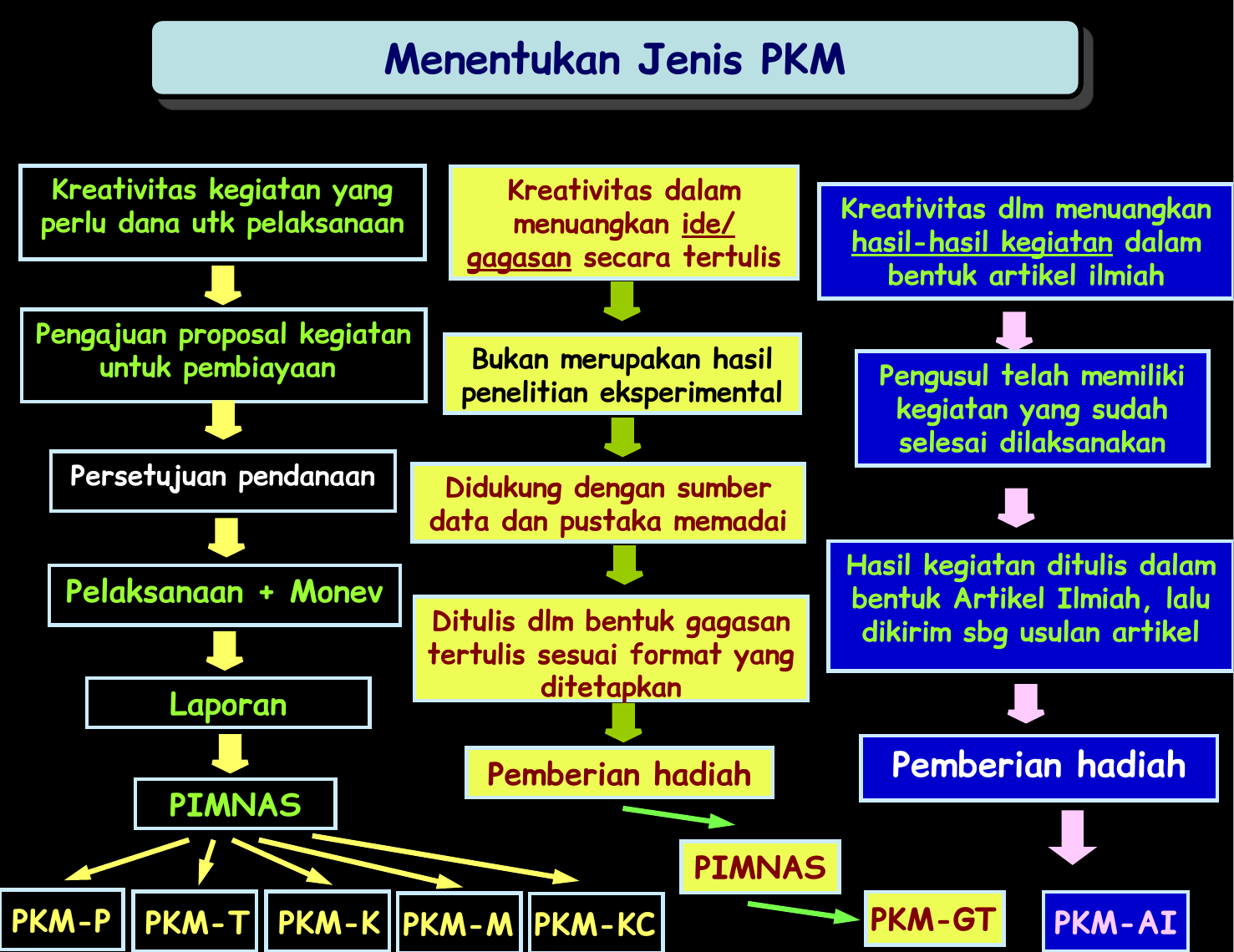

Menentukan Jenis PKM
Kreativitas kegiatan yang perlu dana utk pelaksanaan
Kreativitas dalam menuangkan ide/ gagasan secara tertulis
Kreativitas dlm menuangkan hasil-hasil kegiatan dalam bentuk artikel ilmiah

Pengajuan proposal kegiatan untuk pembiayaan

Bukan merupakan hasil penelitian eksperimental
Pengusul telah memiliki kegiatan yang sudah selesai dilaksanakan

Persetujuan pendanaan
Didukung dengan sumber data dan pustaka memadai

Hasil kegiatan ditulis dalam bentuk Artikel Ilmiah, lalu dikirim sbg usulan artikel

Pelaksanaan + Monev
Ditulis dlm bentuk gagasan tertulis sesuai format yang ditetapkan

Laporan

Pemberian hadiah

Pemberian hadiah
PIMNAS

PIMNAS
PKM-P
PKM-T
PKM-K
PKM-GT
PKM-AI
PKM-M
PKM-KC